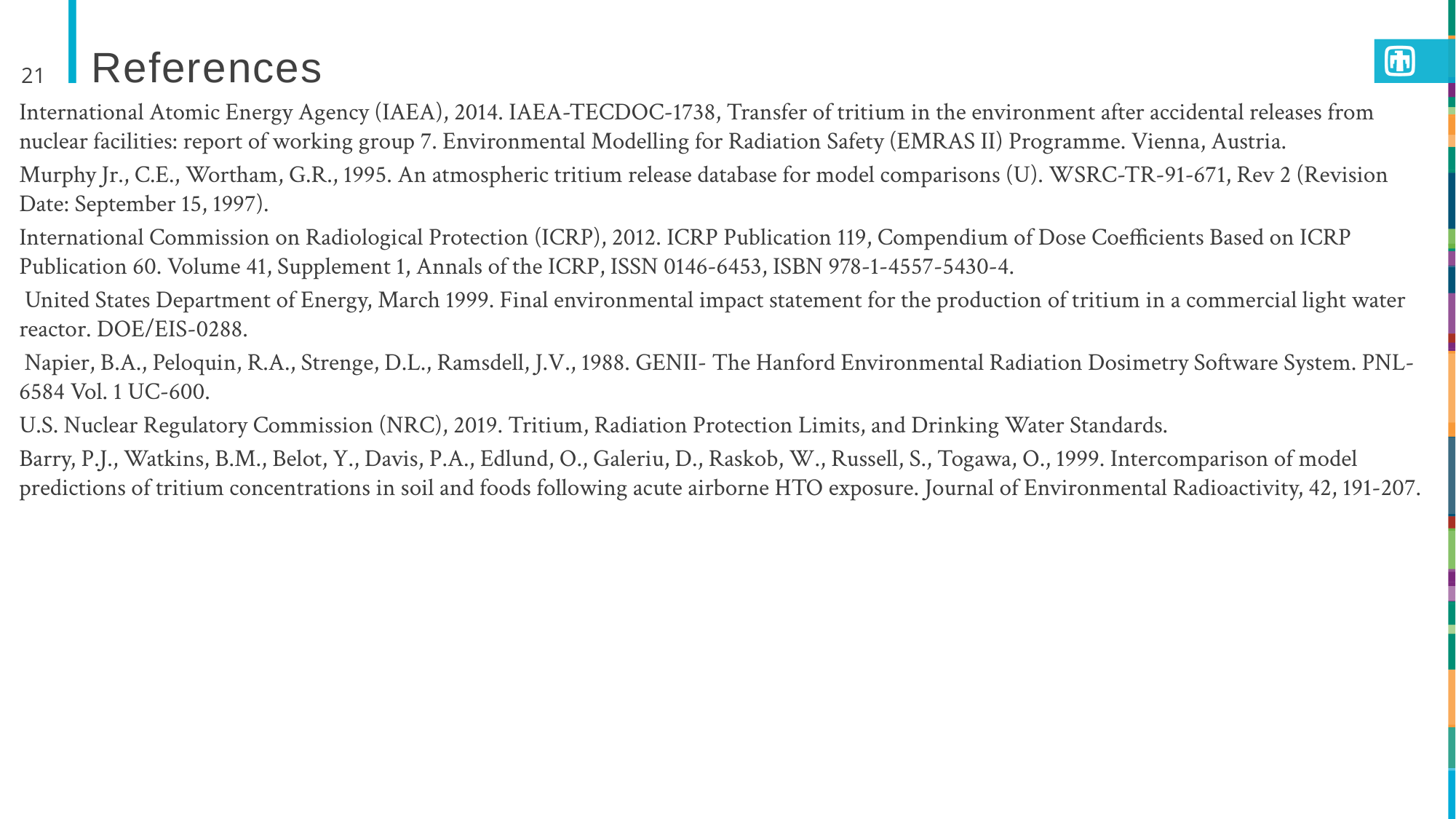

21
# References
International Atomic Energy Agency (IAEA), 2014. IAEA-TECDOC-1738, Transfer of tritium in the environment after accidental releases from nuclear facilities: report of working group 7. Environmental Modelling for Radiation Safety (EMRAS II) Programme. Vienna, Austria.
Murphy Jr., C.E., Wortham, G.R., 1995. An atmospheric tritium release database for model comparisons (U). WSRC-TR-91-671, Rev 2 (Revision Date: September 15, 1997).
International Commission on Radiological Protection (ICRP), 2012. ICRP Publication 119, Compendium of Dose Coefficients Based on ICRP Publication 60. Volume 41, Supplement 1, Annals of the ICRP, ISSN 0146-6453, ISBN 978-1-4557-5430-4.
 United States Department of Energy, March 1999. Final environmental impact statement for the production of tritium in a commercial light water reactor. DOE/EIS-0288.
 Napier, B.A., Peloquin, R.A., Strenge, D.L., Ramsdell, J.V., 1988. GENII- The Hanford Environmental Radiation Dosimetry Software System. PNL-6584 Vol. 1 UC-600.
U.S. Nuclear Regulatory Commission (NRC), 2019. Tritium, Radiation Protection Limits, and Drinking Water Standards.
Barry, P.J., Watkins, B.M., Belot, Y., Davis, P.A., Edlund, O., Galeriu, D., Raskob, W., Russell, S., Togawa, O., 1999. Intercomparison of model predictions of tritium concentrations in soil and foods following acute airborne HTO exposure. Journal of Environmental Radioactivity, 42, 191-207.